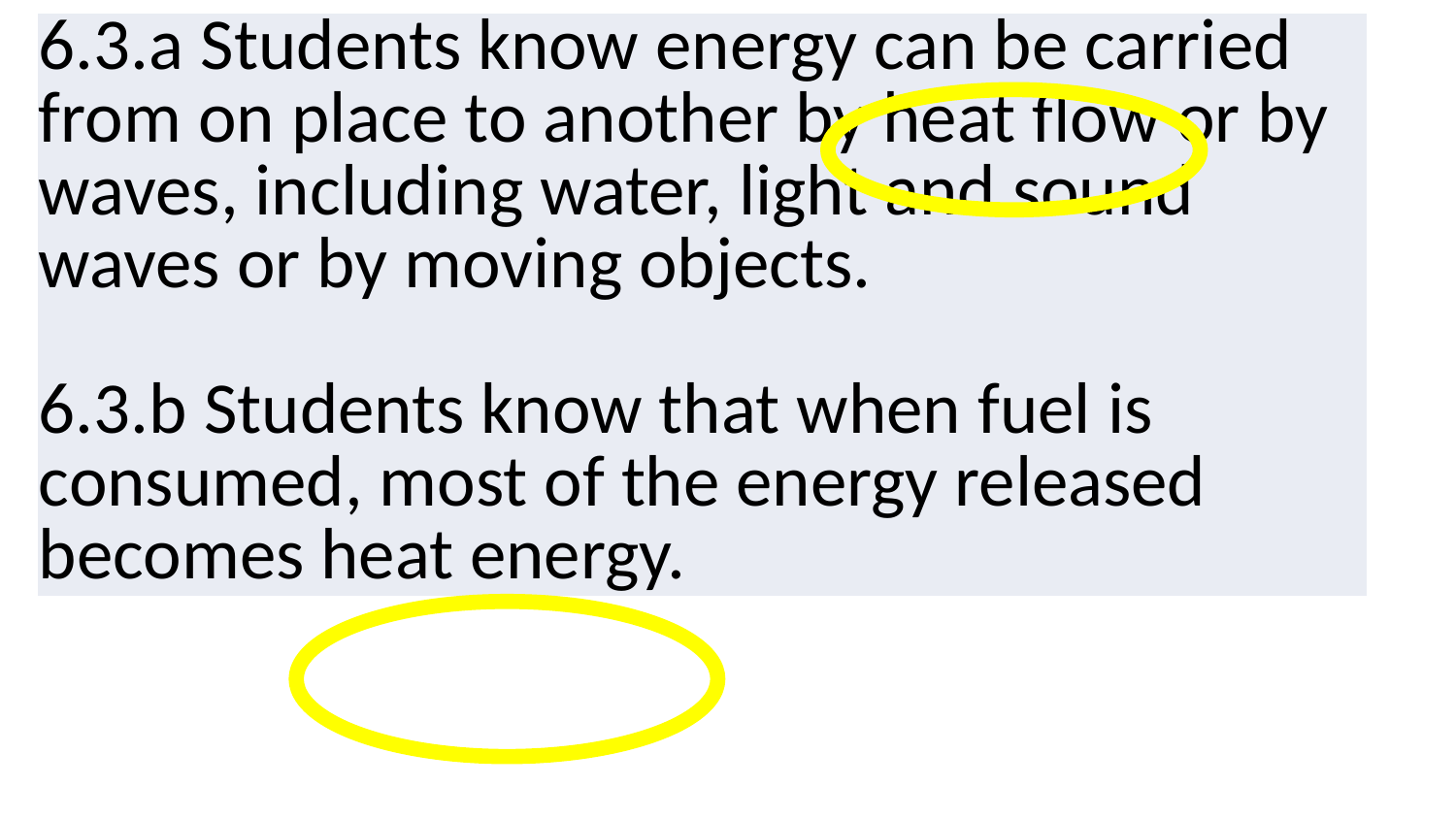

| 6.3.a Students know energy can be carried from on place to another by heat flow or by waves, including water, light and sound waves or by moving objects. 6.3.b Students know that when fuel is consumed, most of the energy released becomes heat energy. |
| --- |
#